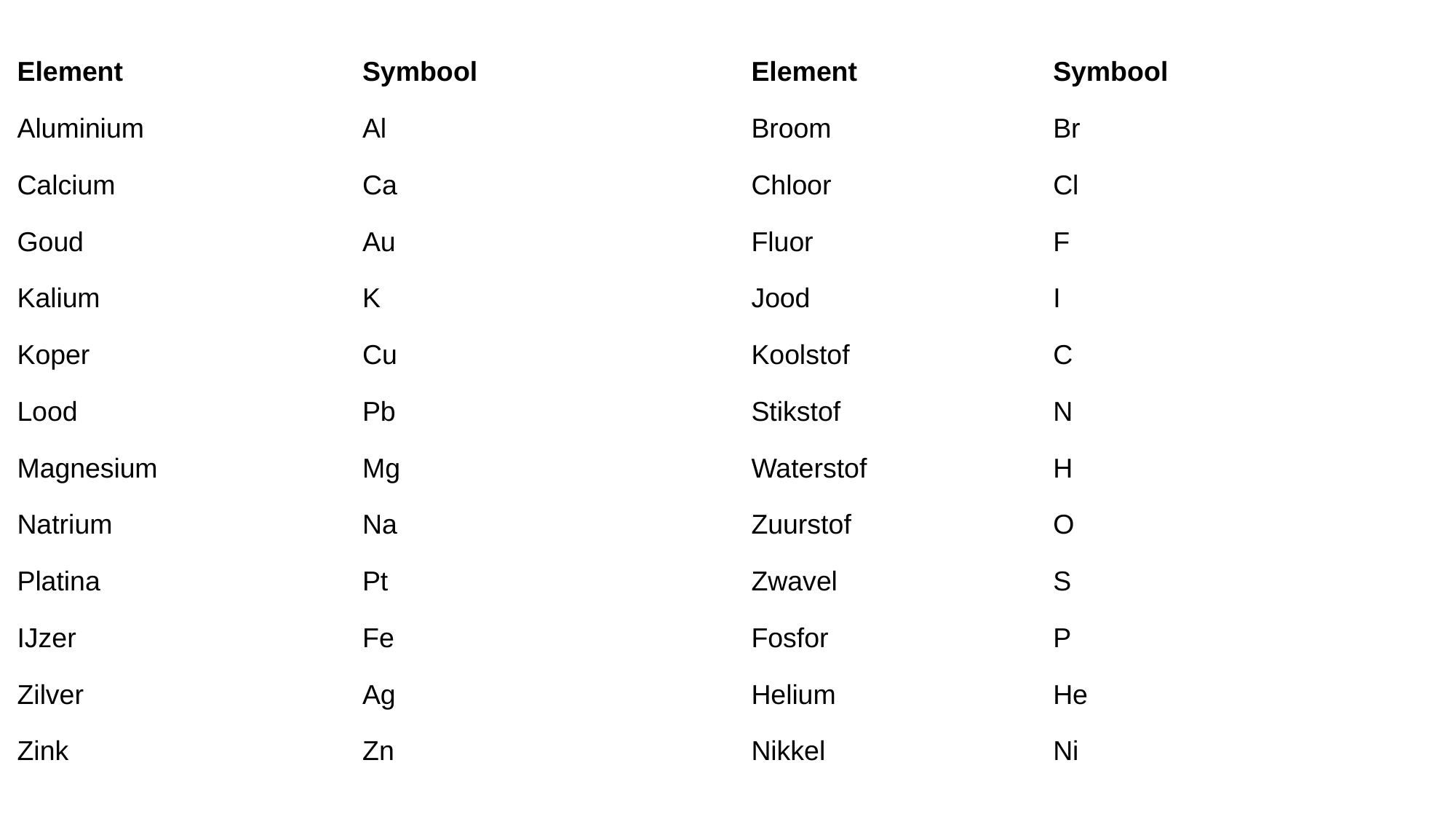

#
| Element | Symbool |  | Element | Symbool |
| --- | --- | --- | --- | --- |
| Aluminium | Al |  | Broom | Br |
| Calcium | Ca |  | Chloor | Cl |
| Goud | Au |  | Fluor | F |
| Kalium | K |  | Jood | I |
| Koper | Cu |  | Koolstof | C |
| Lood | Pb |  | Stikstof | N |
| Magnesium | Mg |  | Waterstof | H |
| Natrium | Na |  | Zuurstof | O |
| Platina | Pt |  | Zwavel | S |
| IJzer | Fe |  | Fosfor | P |
| Zilver | Ag |  | Helium | He |
| Zink | Zn |  | Nikkel | Ni |